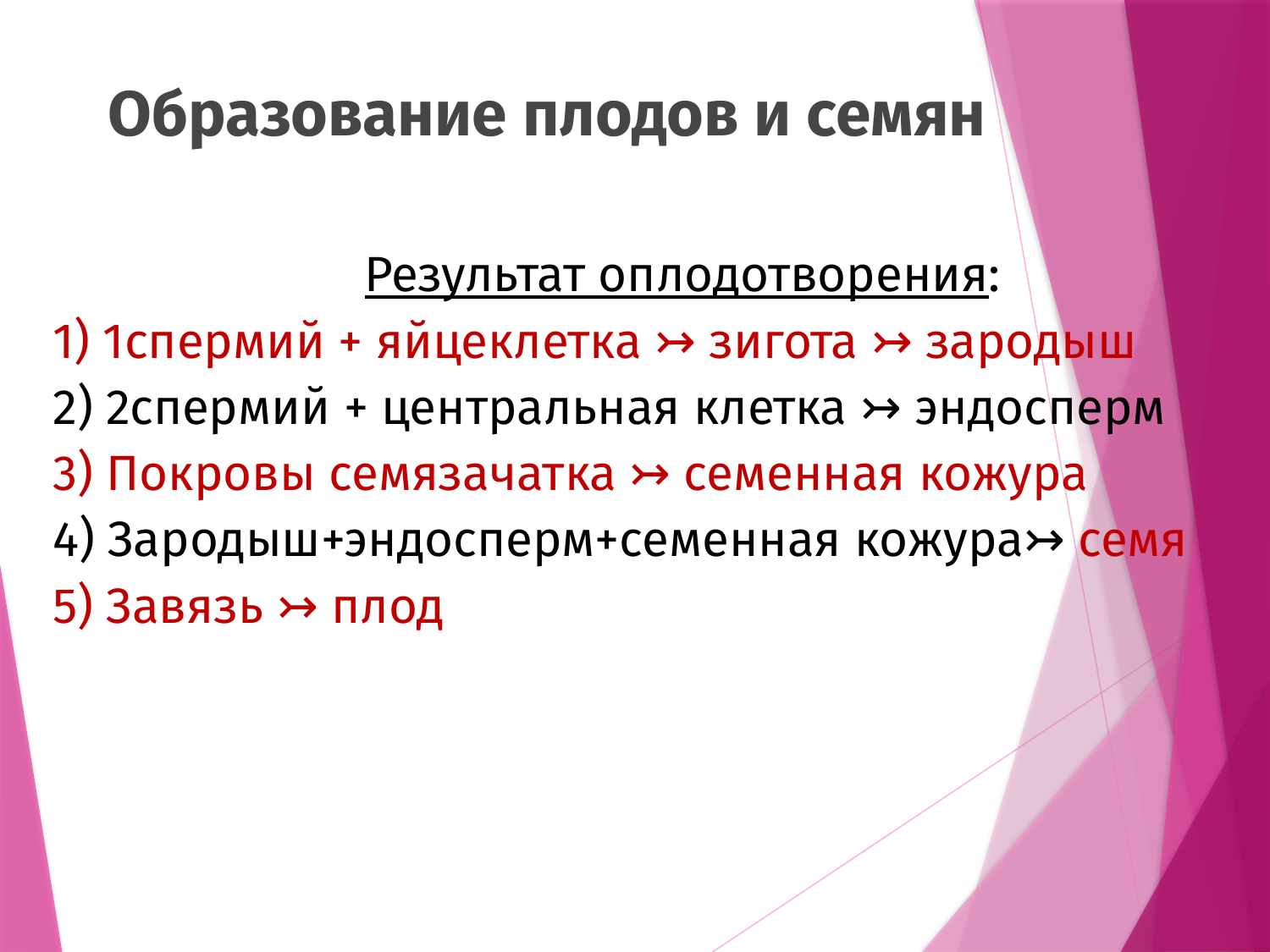

# Образование плодов и семян
Результат оплодотворения:
1) 1спермий + яйцеклетка ↣ зигота ↣ зародыш
2) 2спермий + центральная клетка ↣ эндосперм
3) Покровы семязачатка ↣ семенная кожура
4) Зародыш+эндосперм+семенная кожура↣ семя
5) Завязь ↣ плод